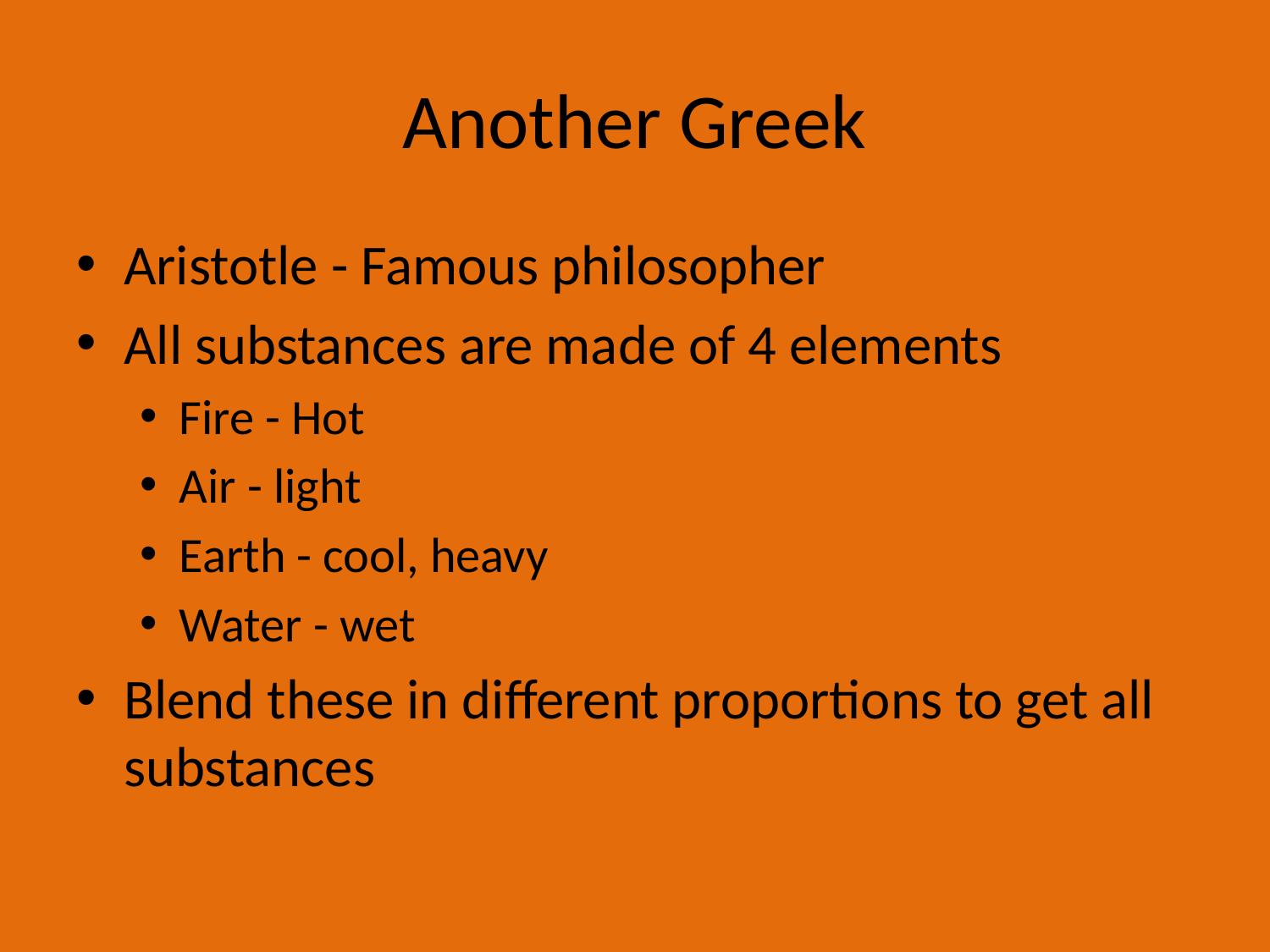

# Another Greek
Aristotle - Famous philosopher
All substances are made of 4 elements
Fire - Hot
Air - light
Earth - cool, heavy
Water - wet
Blend these in different proportions to get all substances